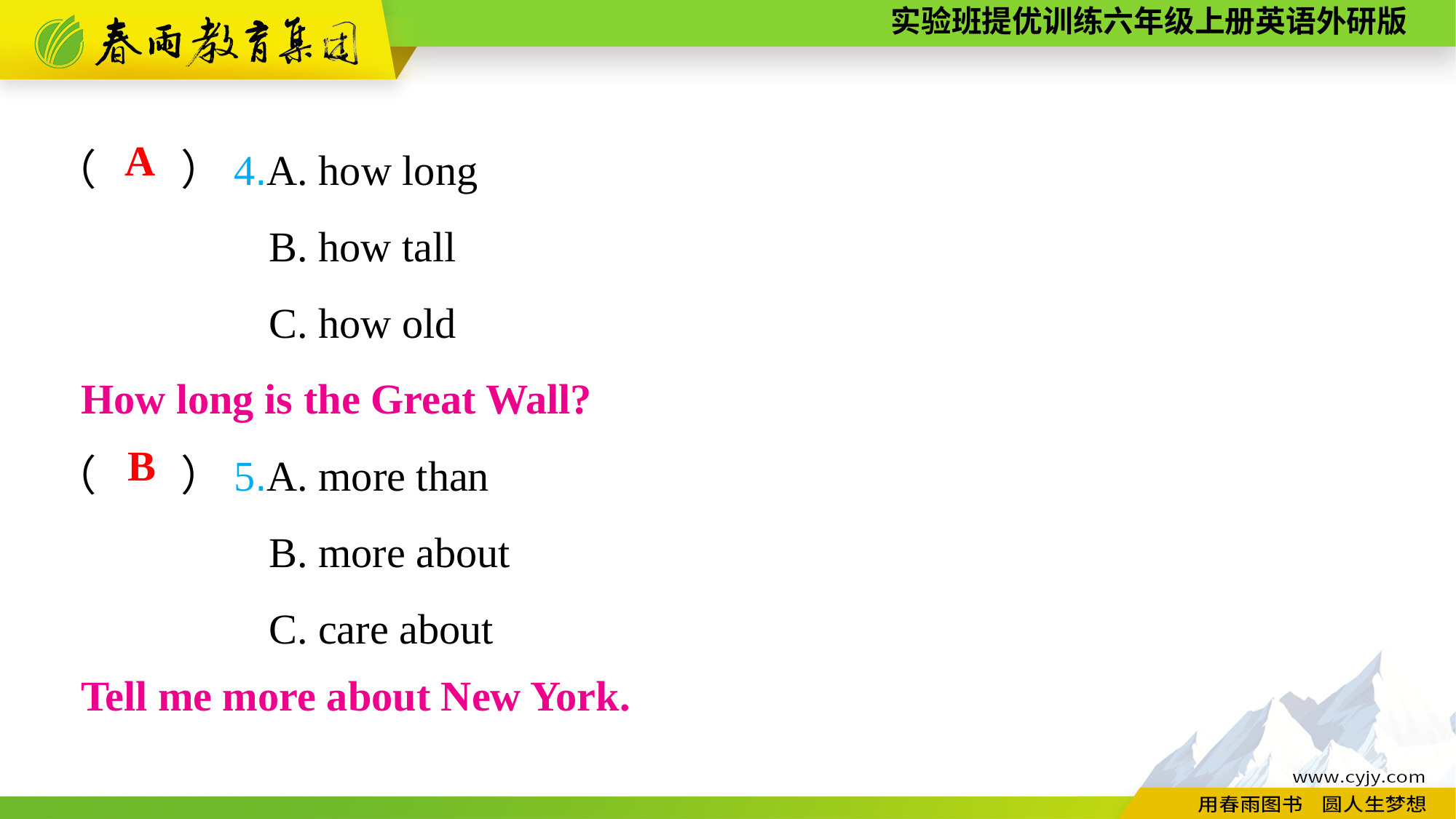

（　　）4.A. how long
B. how tall
C. how old
A
How long is the Great Wall?
（　　）5.A. more than
B. more about
C. care about
B
Tell me more about New York.